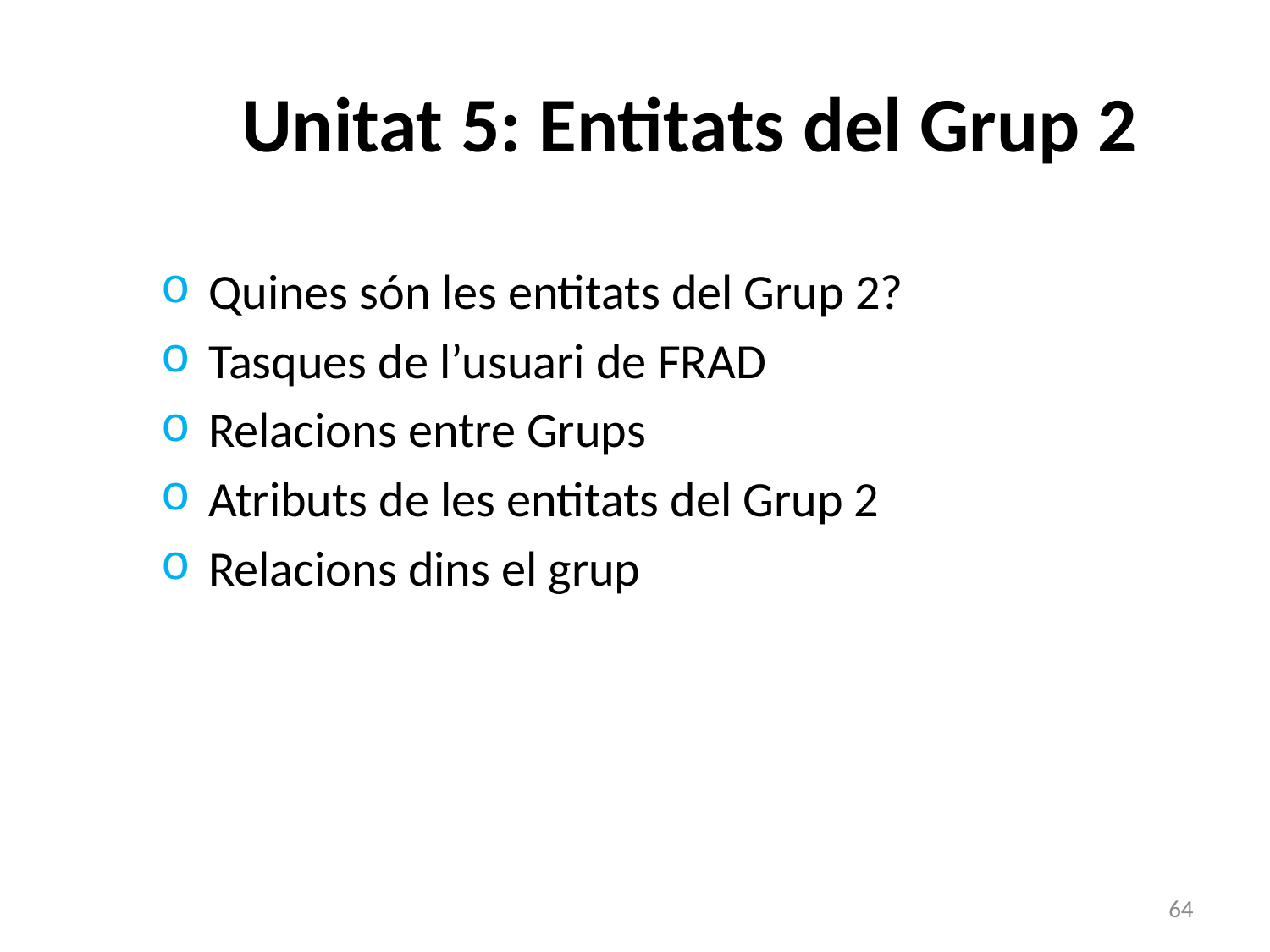

# Unitat 5: Entitats del Grup 2
Quines són les entitats del Grup 2?
Tasques de l’usuari de FRAD
Relacions entre Grups
Atributs de les entitats del Grup 2
Relacions dins el grup
64